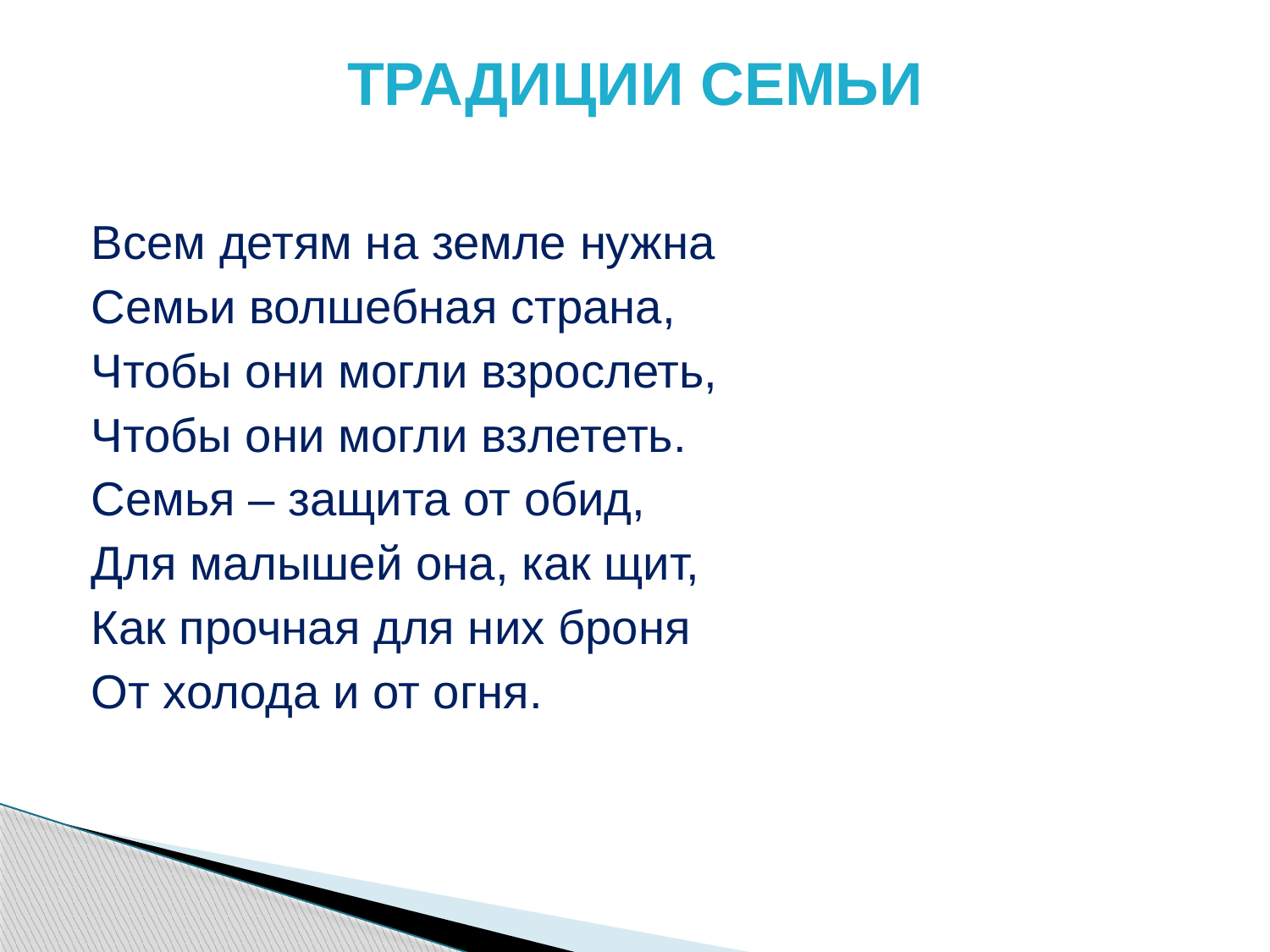

# ТРАДИЦИИ СЕМЬИ
Всем детям на земле нужна
Семьи волшебная страна,
Чтобы они могли взрослеть,
Чтобы они могли взлететь.
Семья – защита от обид,
Для малышей она, как щит,
Как прочная для них броня
От холода и от огня.